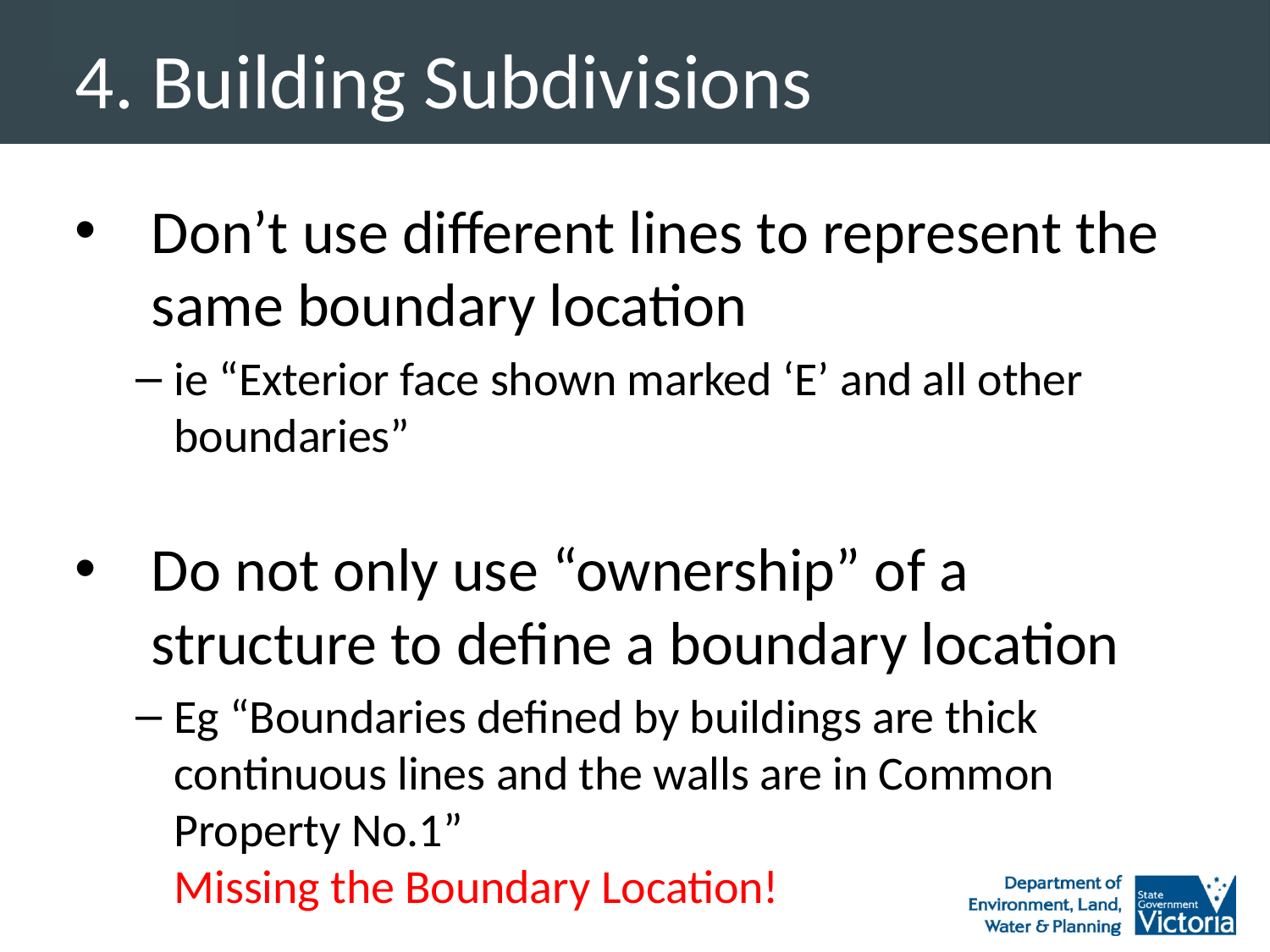

# 4. Building Subdivisions
Don’t use different lines to represent the same boundary location
ie “Exterior face shown marked ‘E’ and all other boundaries”
Do not only use “ownership” of a structure to define a boundary location
Eg “Boundaries defined by buildings are thick continuous lines and the walls are in Common Property No.1”
Missing the Boundary Location!